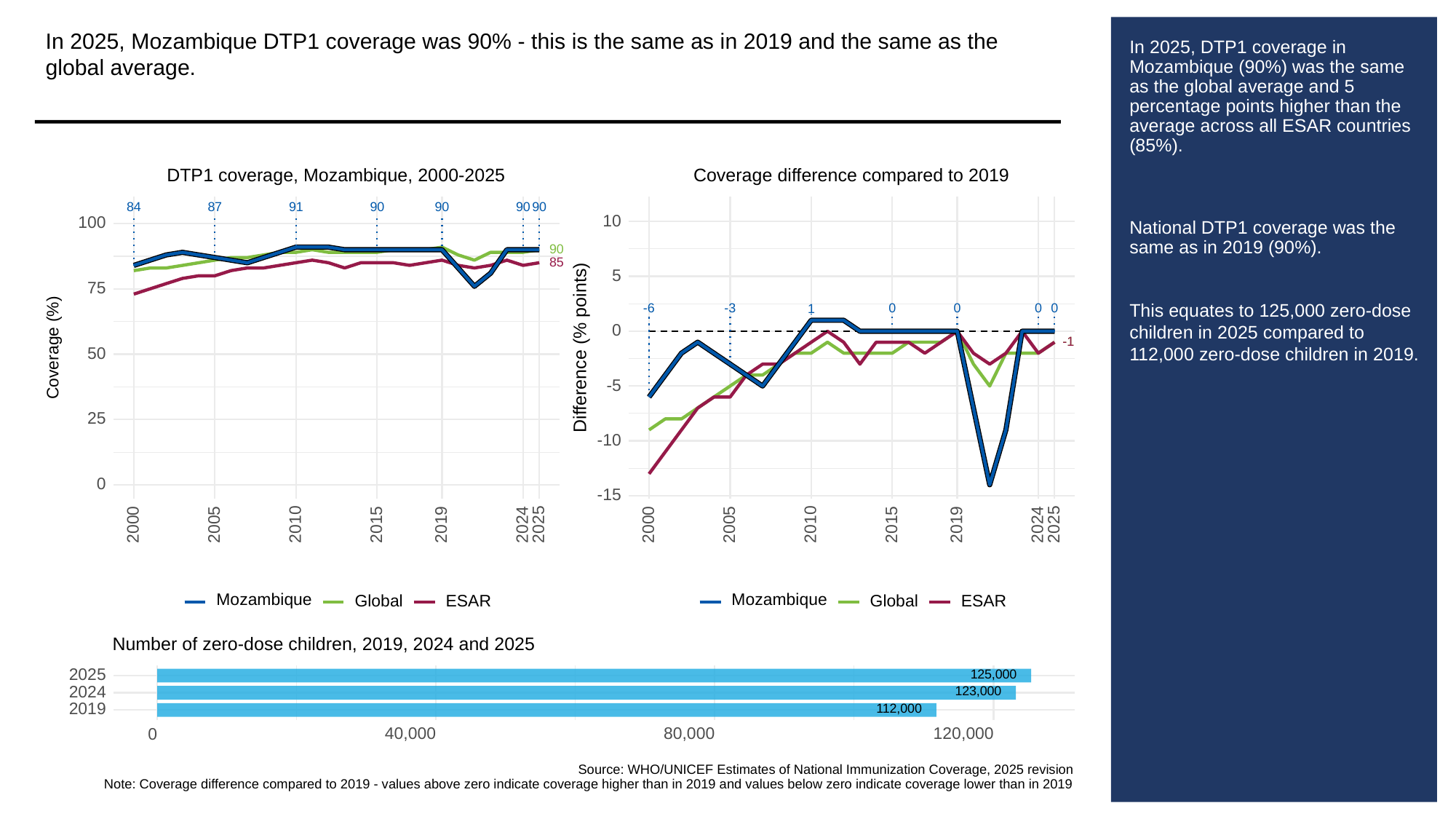

In 2025, Mozambique DTP1 coverage was 90% - this is the same as in 2019 and the same as the global average.
# In 2025, DTP1 coverage in Mozambique (90%) was the same as the global average and 5 percentage points higher than the average across all ESAR countries (85%).

National DTP1 coverage was the same as in 2019 (90%).

This equates to 125,000 zero-dose children in 2025 compared to 112,000 zero-dose children in 2019.

Coverage difference compared to 2019
DTP1 coverage, Mozambique, 2000-2025

84
87
91
90
90
90
90
10
100

90

85

5

75

-3
-6
0
0
0
0
1

0

-1
-1
Difference (% points)
Coverage (%)
50

-5

25

-10

0

-15

2000
2005
2010
2015
2019
2024
2025
2000
2005
2010
2015
2019
2024
2025
Mozambique
Mozambique
Global
ESAR
Global
ESAR

Number of zero-dose children, 2019, 2024 and 2025

125,000
2025

123,000
2024

112,000
2019

40,000
80,000
120,000
0
Source: WHO/UNICEF Estimates of National Immunization Coverage, 2025 revision
Note: Coverage difference compared to 2019 - values above zero indicate coverage higher than in 2019 and values below zero indicate coverage lower than in 2019